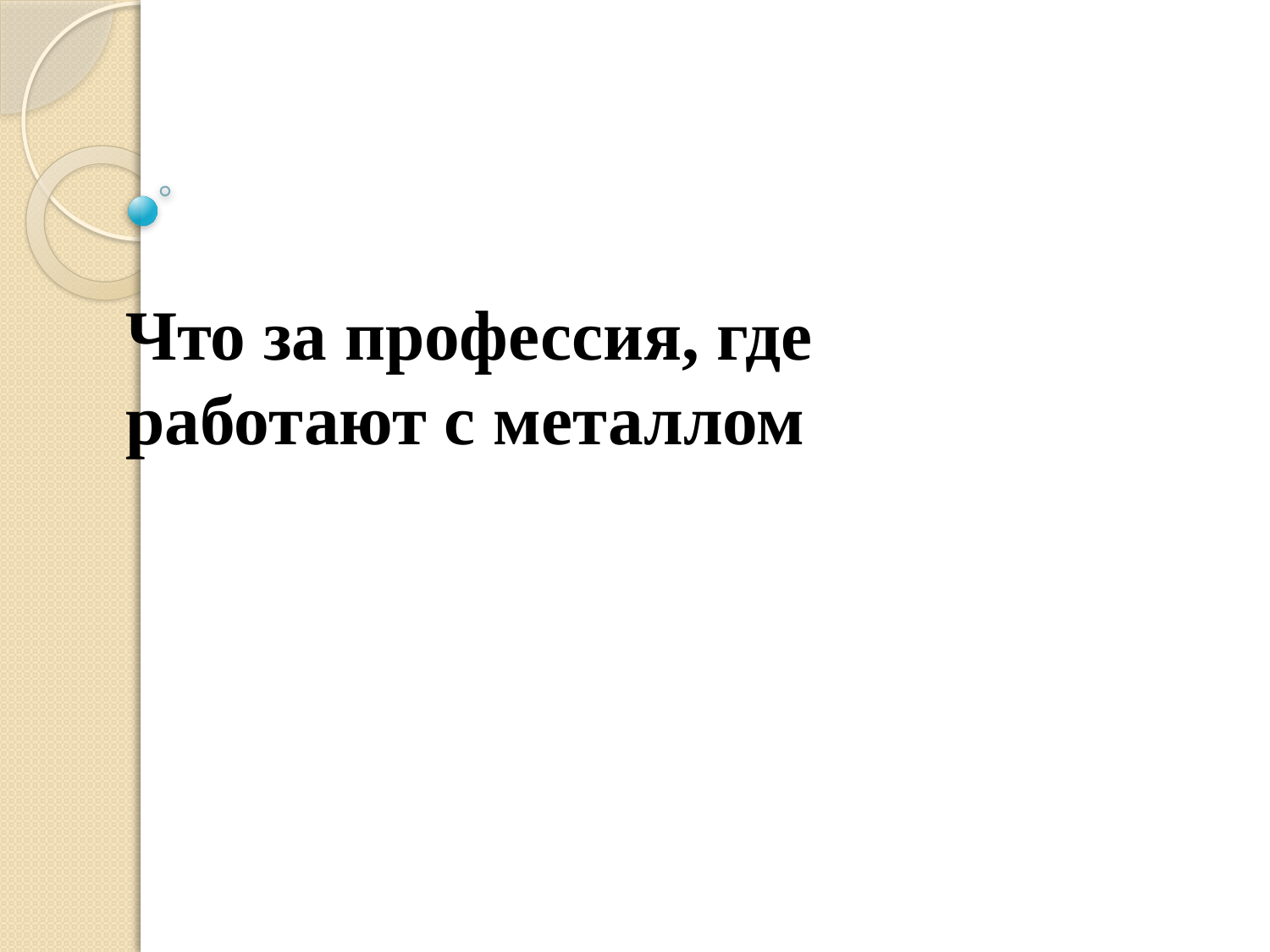

Что за профессия, где работают с металлом